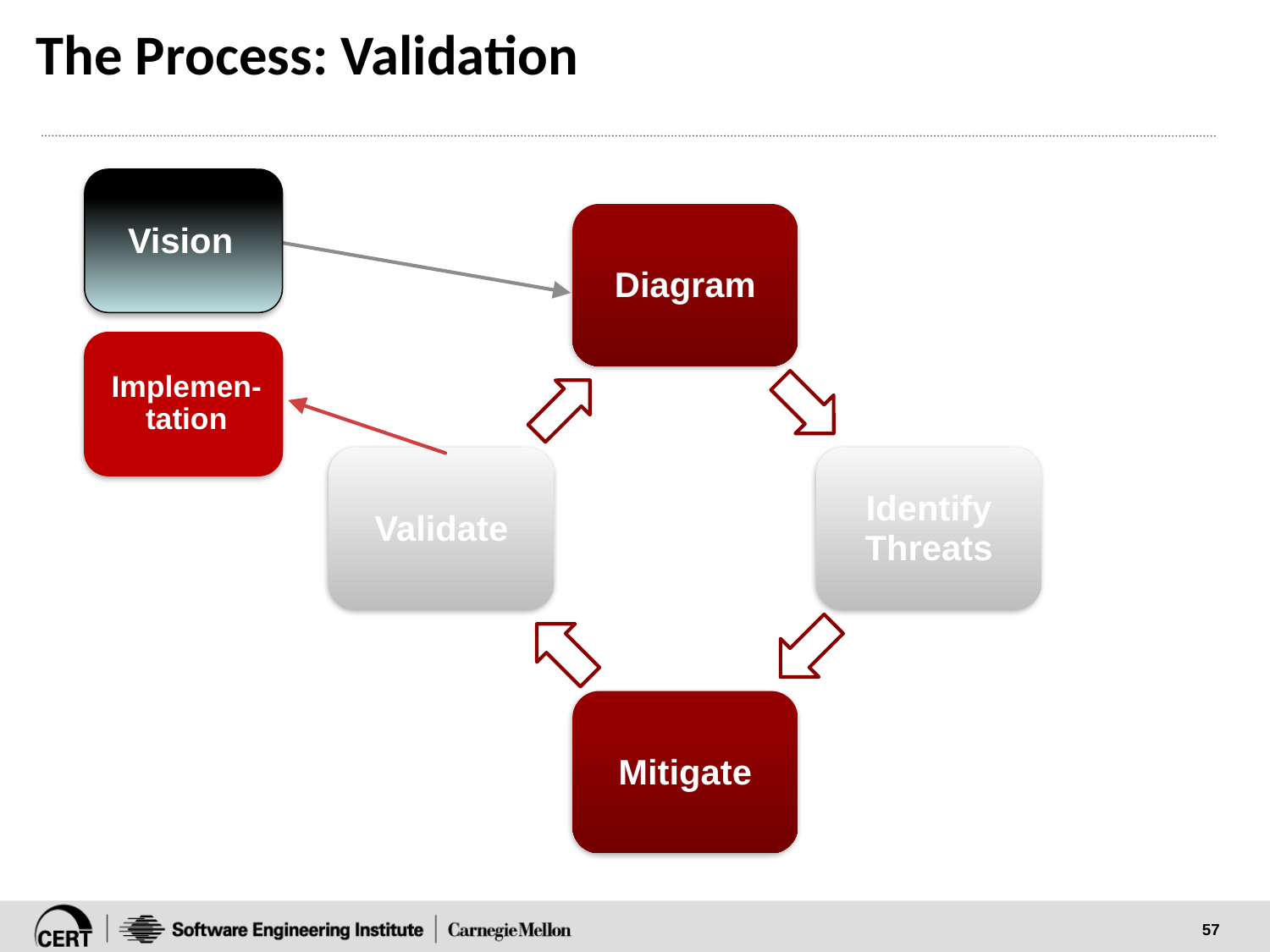

# The Process: Validation

Vision
Diagram
Identify Threats
Mitigate
Validate
Vision

Implemen-tation